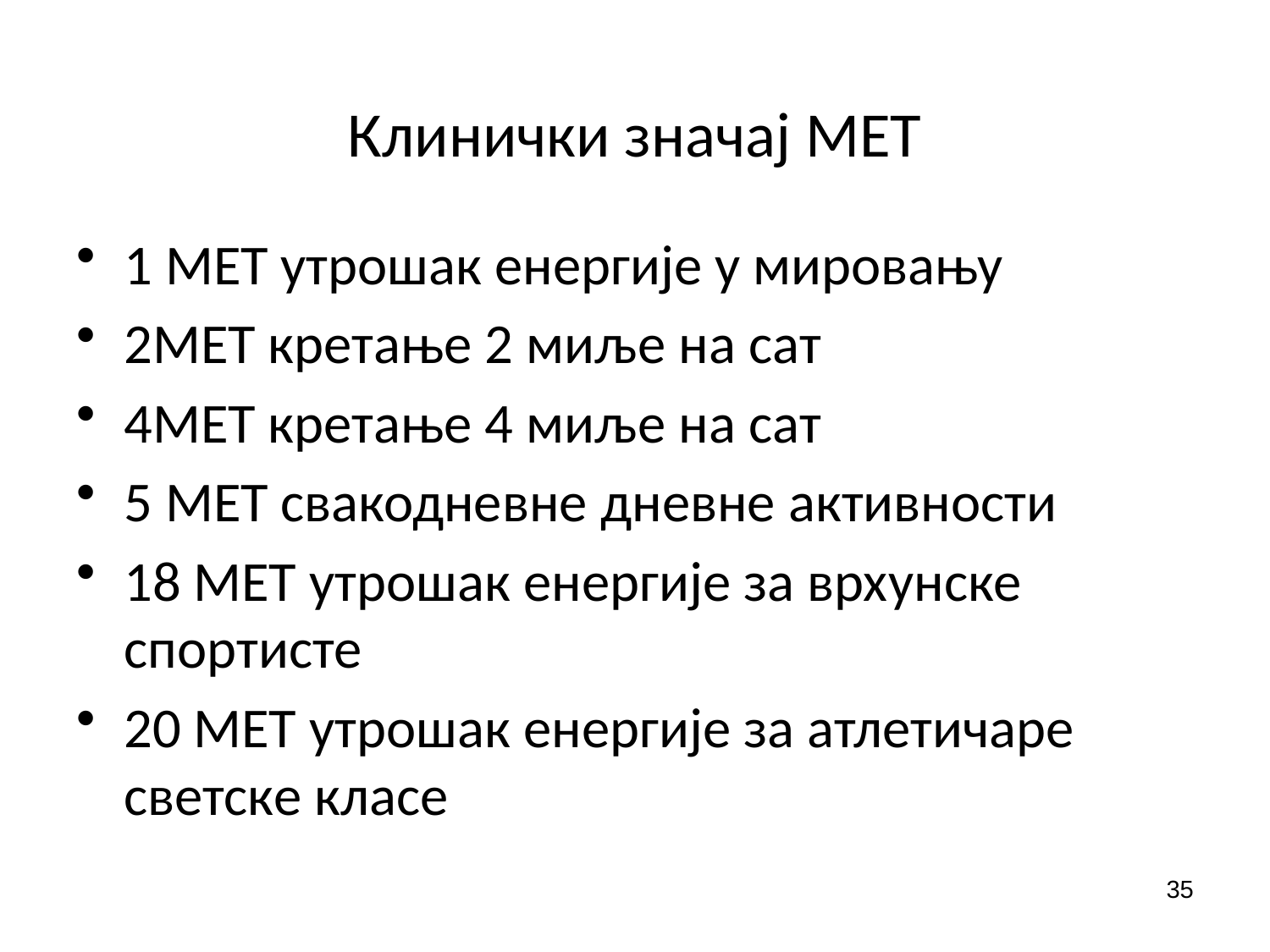

# Клинички значај МЕТ
1 МЕТ утрошак енергије у мировању
2МЕТ кретање 2 миље на сат
4МЕТ кретање 4 миље на сат
5 МЕТ свакодневне дневне активности
18 МЕТ утрошак енергије за врхунске спортисте
20 МЕТ утрошак енергије за атлетичаре светске класе
35